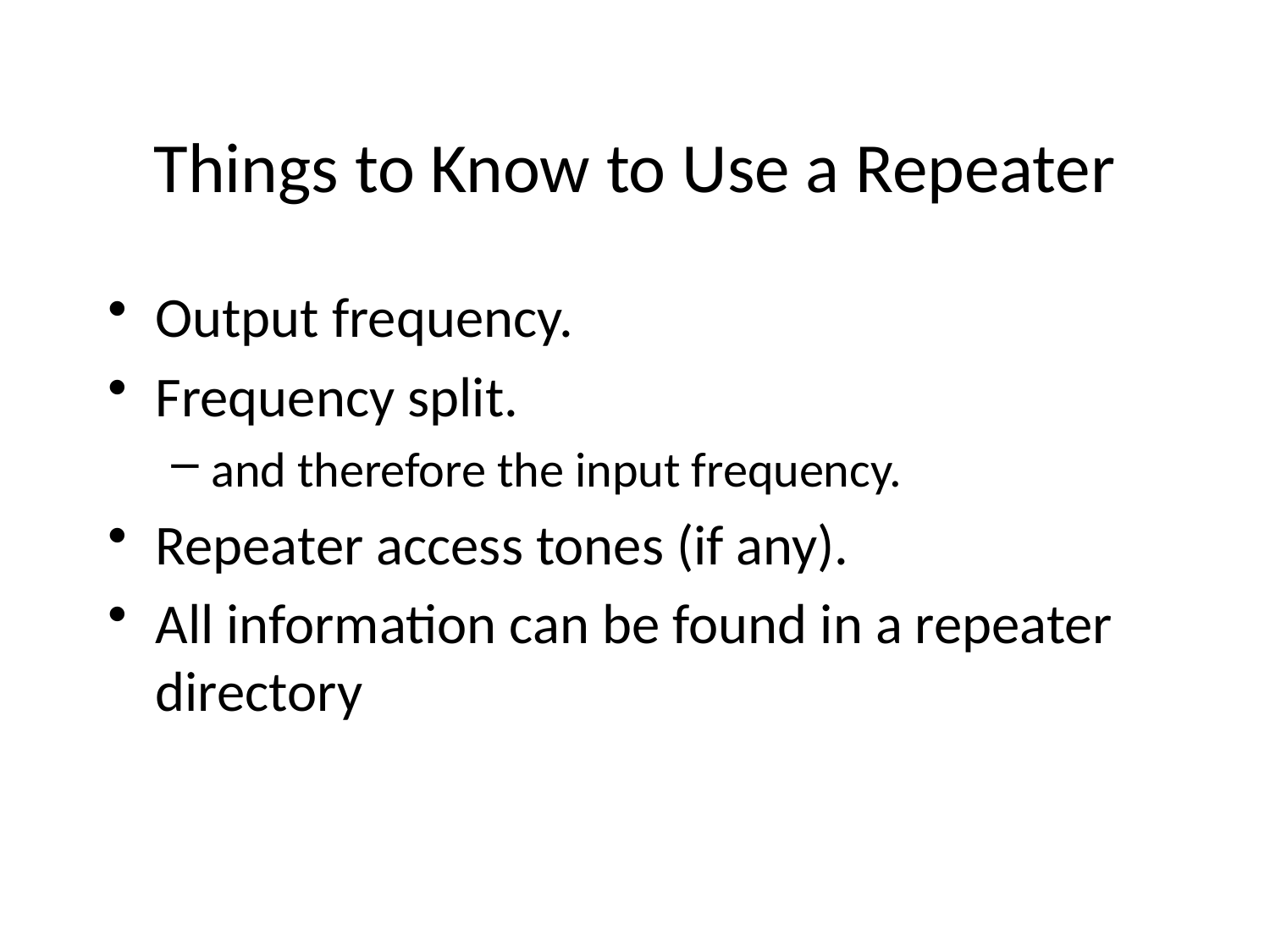

Things to Know to Use a Repeater
Output frequency.
Frequency split.
and therefore the input frequency.
Repeater access tones (if any).
All information can be found in a repeater directory